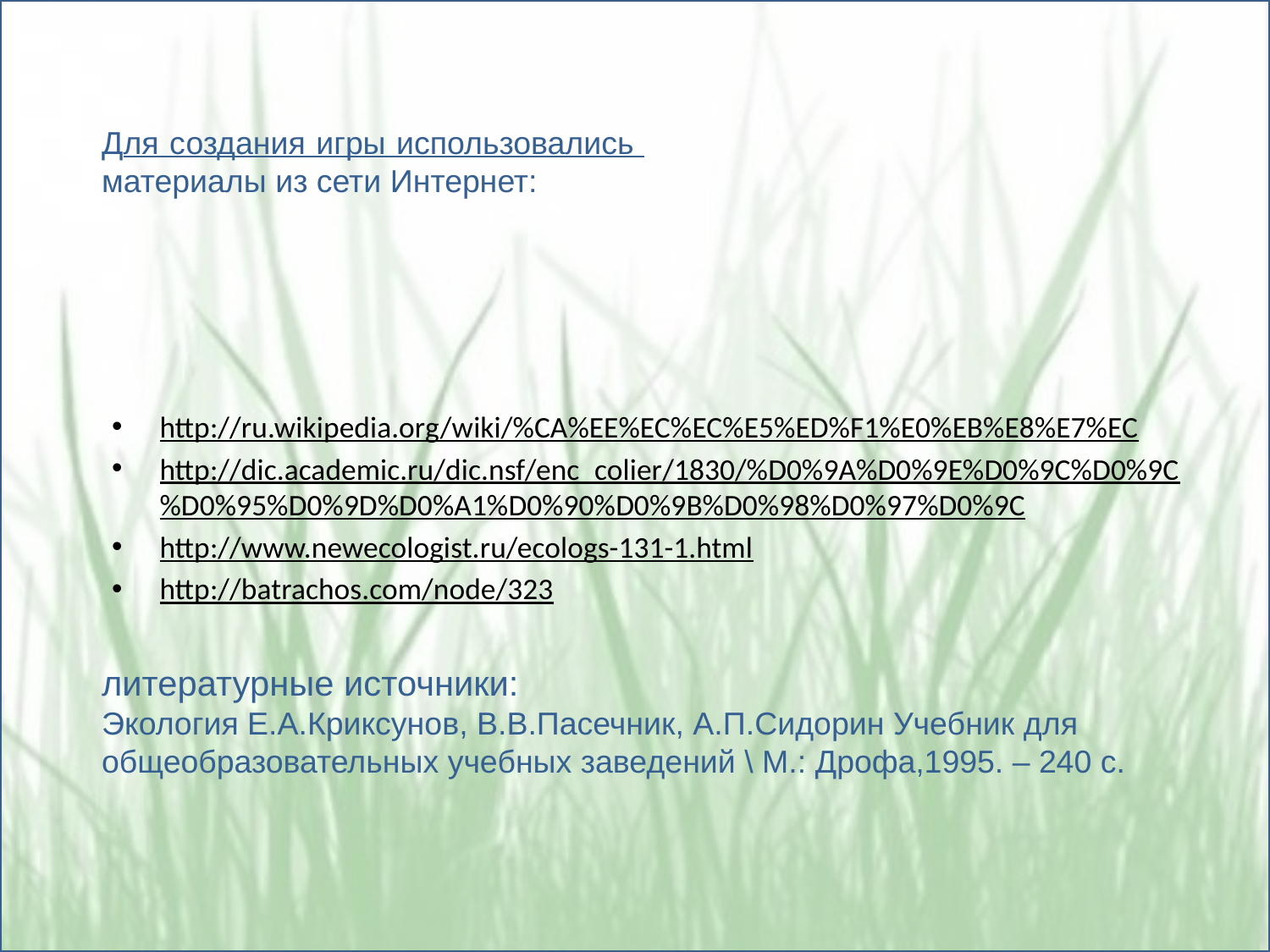

Для создания игры использовались
материалы из сети Интернет:

http://ru.wikipedia.org/wiki/%CA%EE%EC%EC%E5%ED%F1%E0%EB%E8%E7%EC
http://dic.academic.ru/dic.nsf/enc_colier/1830/%D0%9A%D0%9E%D0%9C%D0%9C%D0%95%D0%9D%D0%A1%D0%90%D0%9B%D0%98%D0%97%D0%9C
http://www.newecologist.ru/ecologs-131-1.html
http://batrachos.com/node/323
литературные источники:
Экология Е.А.Криксунов, В.В.Пасечник, А.П.Сидорин Учебник для общеобразовательных учебных заведений \ М.: Дрофа,1995. – 240 с.